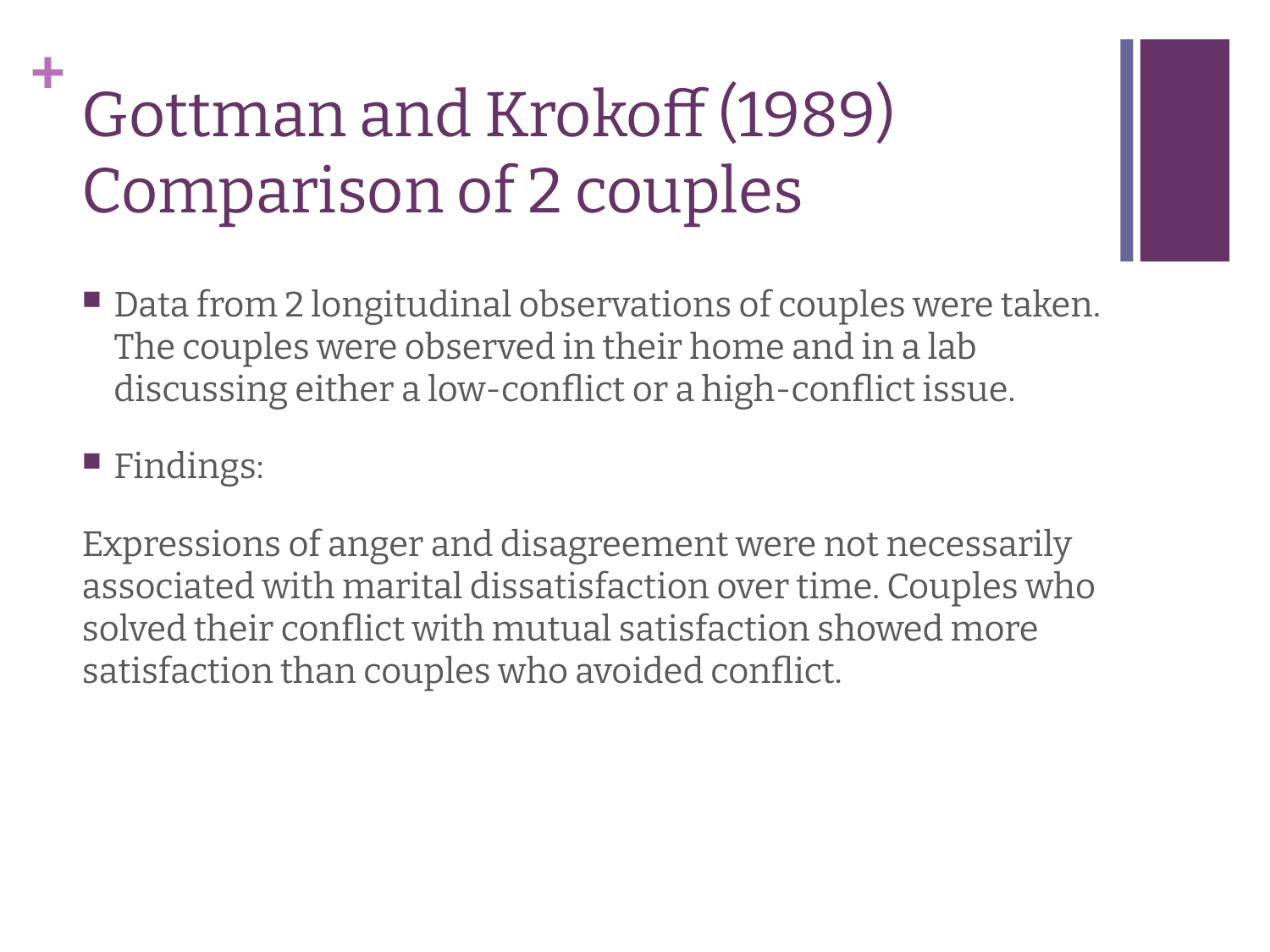

# Gottman and Krokoff (1989) Comparison of 2 couples
Data from 2 longitudinal observations of couples were taken. The couples were observed in their home and in a lab discussing either a low-conflict or a high-conflict issue.
Findings:
Expressions of anger and disagreement were not necessarily associated with marital dissatisfaction over time. Couples who solved their conflict with mutual satisfaction showed more satisfaction than couples who avoided conflict.